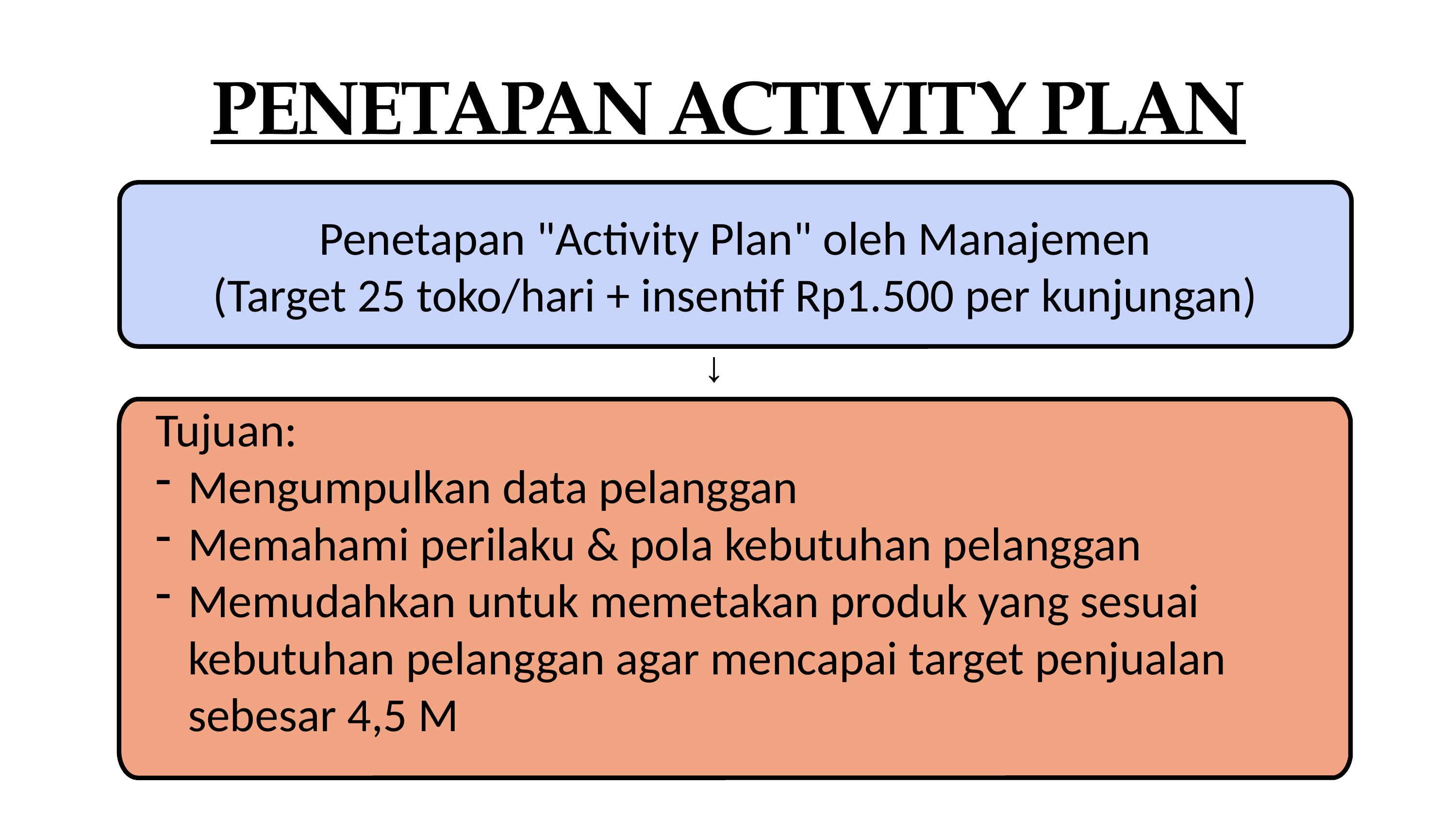

PENETAPAN ACTIVITY PLAN

Penetapan "Activity Plan" oleh Manajemen
(Target 25 toko/hari + insentif Rp1.500 per kunjungan)
↓
Tujuan:
Mengumpulkan data pelanggan
Memahami perilaku & pola kebutuhan pelanggan
Memudahkan untuk memetakan produk yang sesuai kebutuhan pelanggan agar mencapai target penjualan sebesar 4,5 M